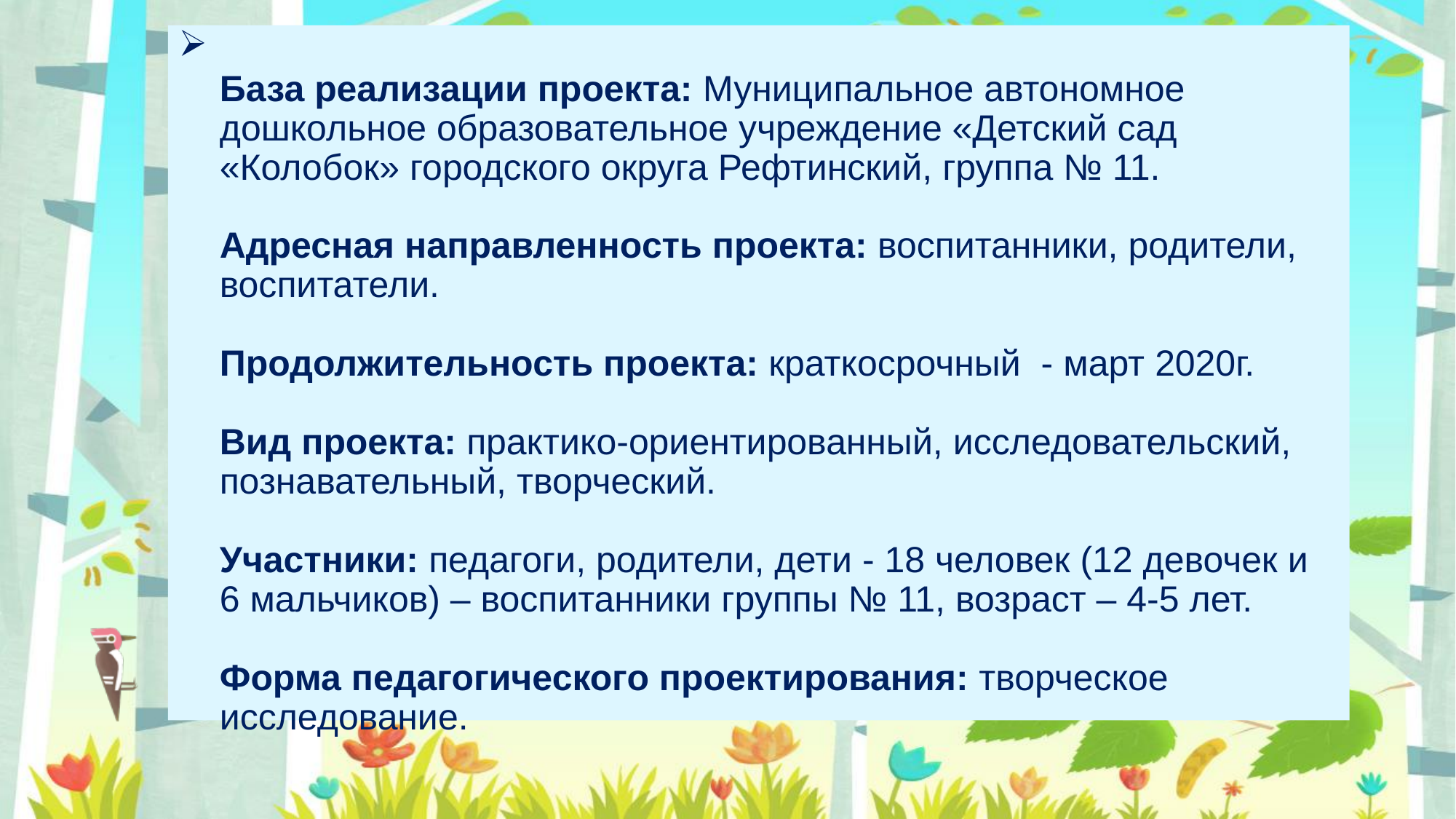

# База реализации проекта: Муниципальное автономное дошкольное образовательное учреждение «Детский сад «Колобок» городского округа Рефтинский, группа № 11. Адресная направленность проекта: воспитанники, родители, воспитатели. Продолжительность проекта: краткосрочный  - март 2020г. Вид проекта: практико-ориентированный, исследовательский, познавательный, творческий. Участники: педагоги, родители, дети - 18 человек (12 девочек и 6 мальчиков) – воспитанники группы № 11, возраст – 4-5 лет. Форма педагогического проектирования: творческое исследование.